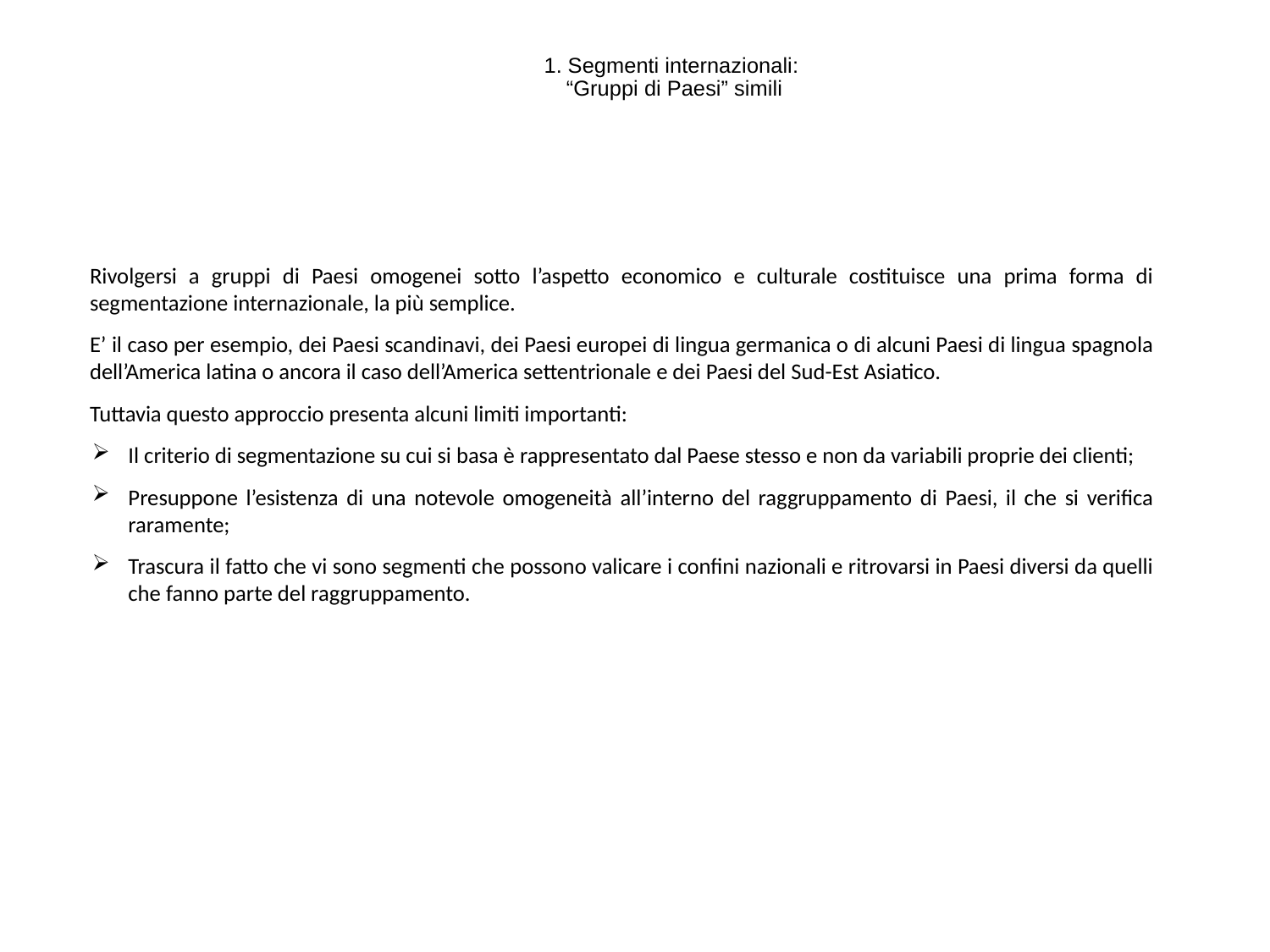

# 1. Segmenti internazionali: “Gruppi di Paesi” simili
Rivolgersi a gruppi di Paesi omogenei sotto l’aspetto economico e culturale costituisce una prima forma di segmentazione internazionale, la più semplice.
E’ il caso per esempio, dei Paesi scandinavi, dei Paesi europei di lingua germanica o di alcuni Paesi di lingua spagnola dell’America latina o ancora il caso dell’America settentrionale e dei Paesi del Sud-Est Asiatico.
Tuttavia questo approccio presenta alcuni limiti importanti:
Il criterio di segmentazione su cui si basa è rappresentato dal Paese stesso e non da variabili proprie dei clienti;
Presuppone l’esistenza di una notevole omogeneità all’interno del raggruppamento di Paesi, il che si verifica raramente;
Trascura il fatto che vi sono segmenti che possono valicare i confini nazionali e ritrovarsi in Paesi diversi da quelli che fanno parte del raggruppamento.